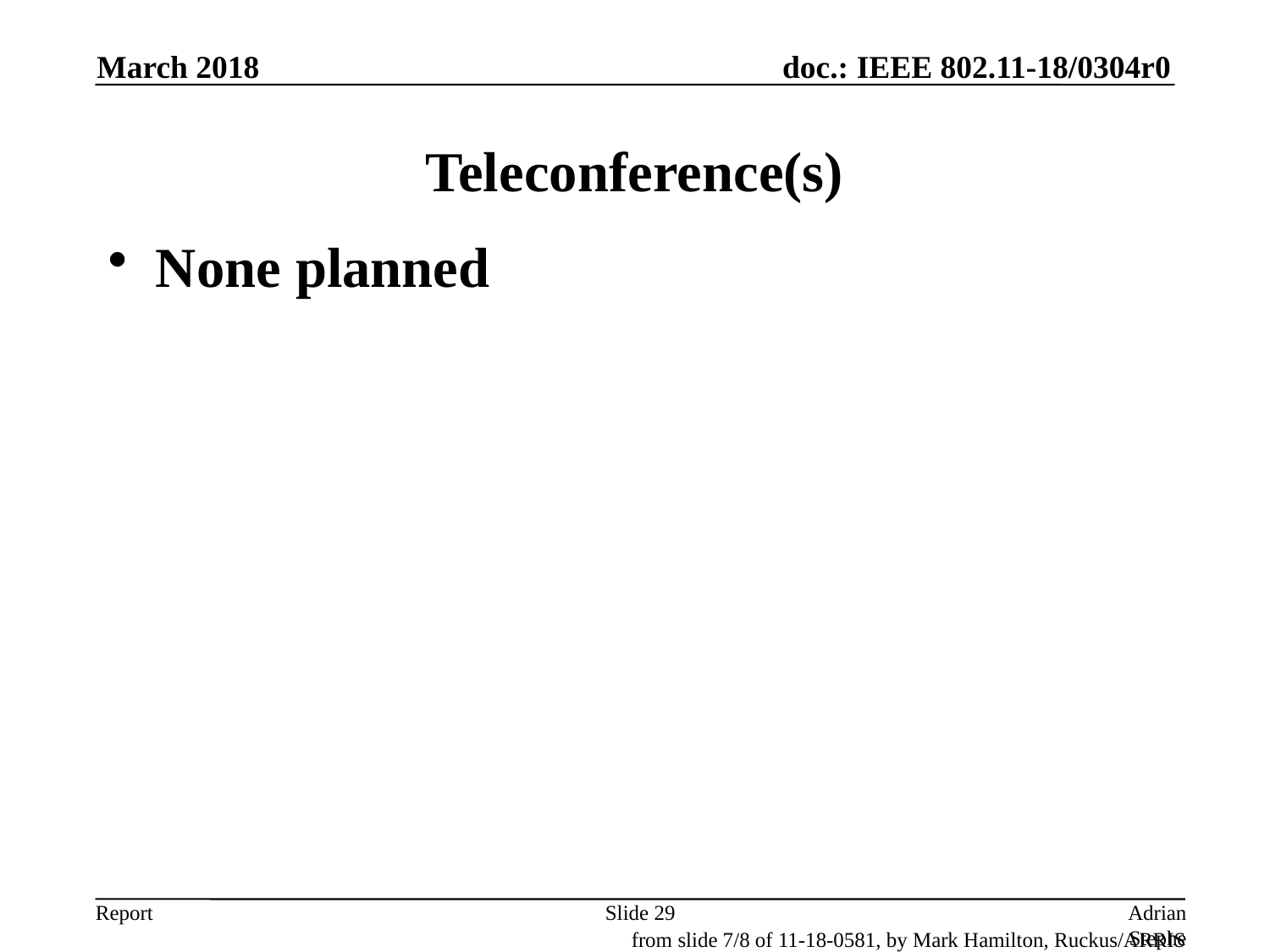

March 2018
# Teleconference(s)
None planned
Slide 29
Adrian Stephens, Intel Corporation
from slide 7/8 of 11-18-0581, by Mark Hamilton, Ruckus/ARRIS